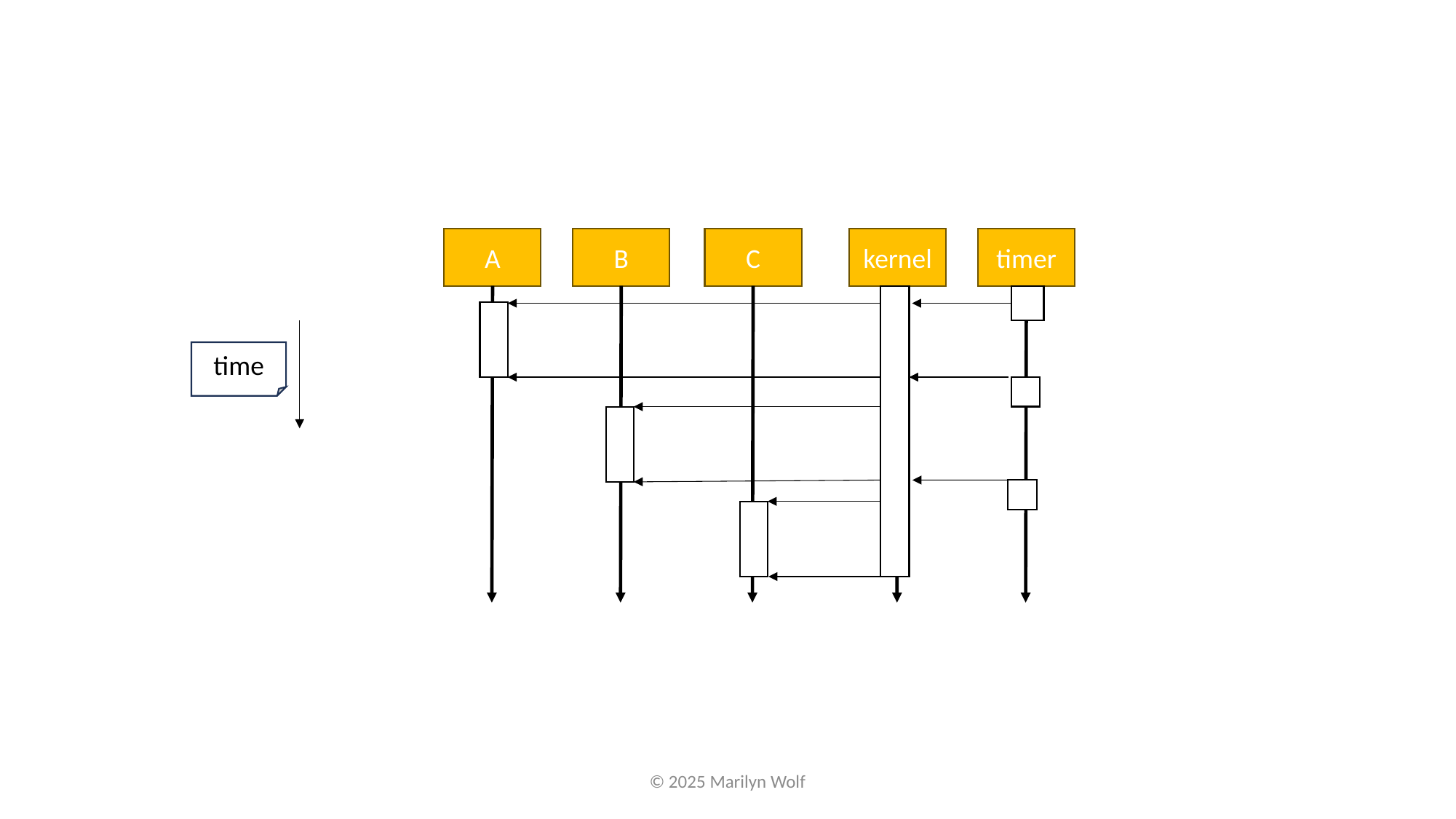

kernel
timer
A
B
C

time

© 2025 Marilyn Wolf